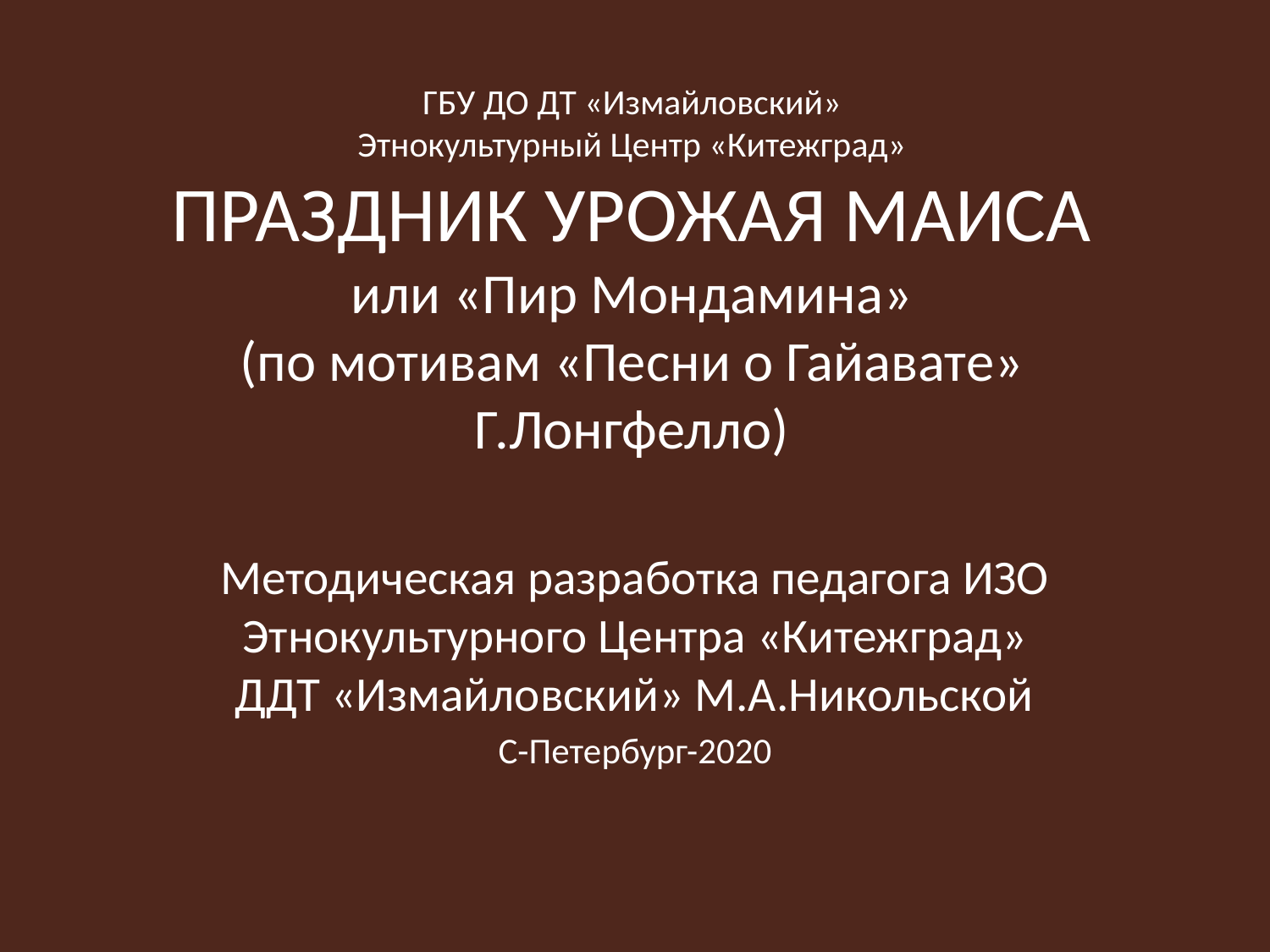

# ГБУ ДО ДТ «Измайловский» Этнокультурный Центр «Китежград» ПРАЗДНИК УРОЖАЯ МАИСА или «Пир Мондамина» (по мотивам «Песни о Гайавате» Г.Лонгфелло)
Методическая разработка педагога ИЗО Этнокультурного Центра «Китежград» ДДТ «Измайловский» М.А.Никольской
С-Петербург-2020